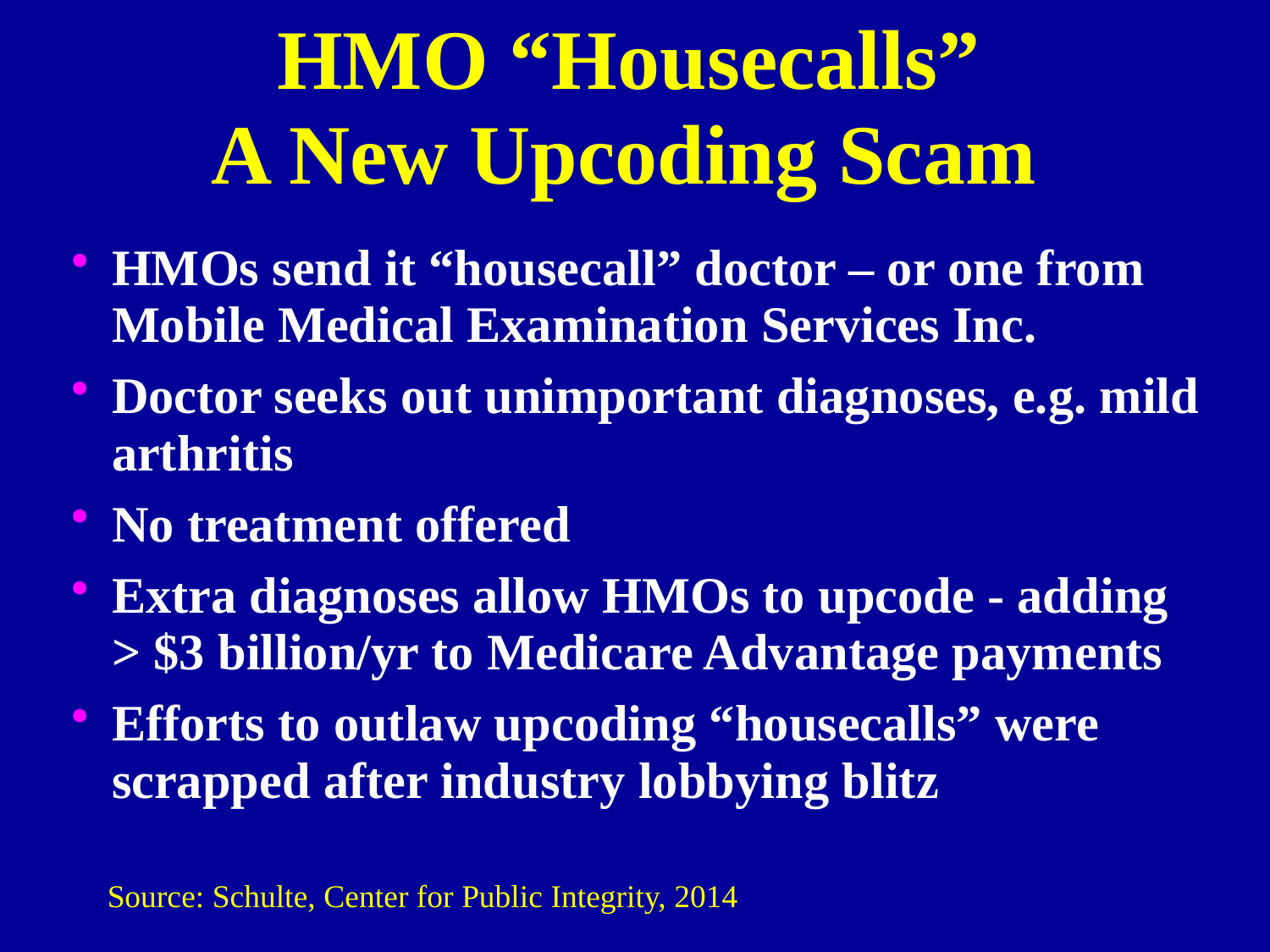

HMO “Housecalls”
A New Upcoding Scam
HMOs send it “housecall” doctor – or one from Mobile Medical Examination Services Inc.
Doctor seeks out unimportant diagnoses, e.g. mild arthritis
No treatment offered
Extra diagnoses allow HMOs to upcode - adding  > $3 billion/yr to Medicare Advantage payments
Efforts to outlaw upcoding “housecalls” were scrapped after industry lobbying blitz
Source: Schulte, Center for Public Integrity, 2014